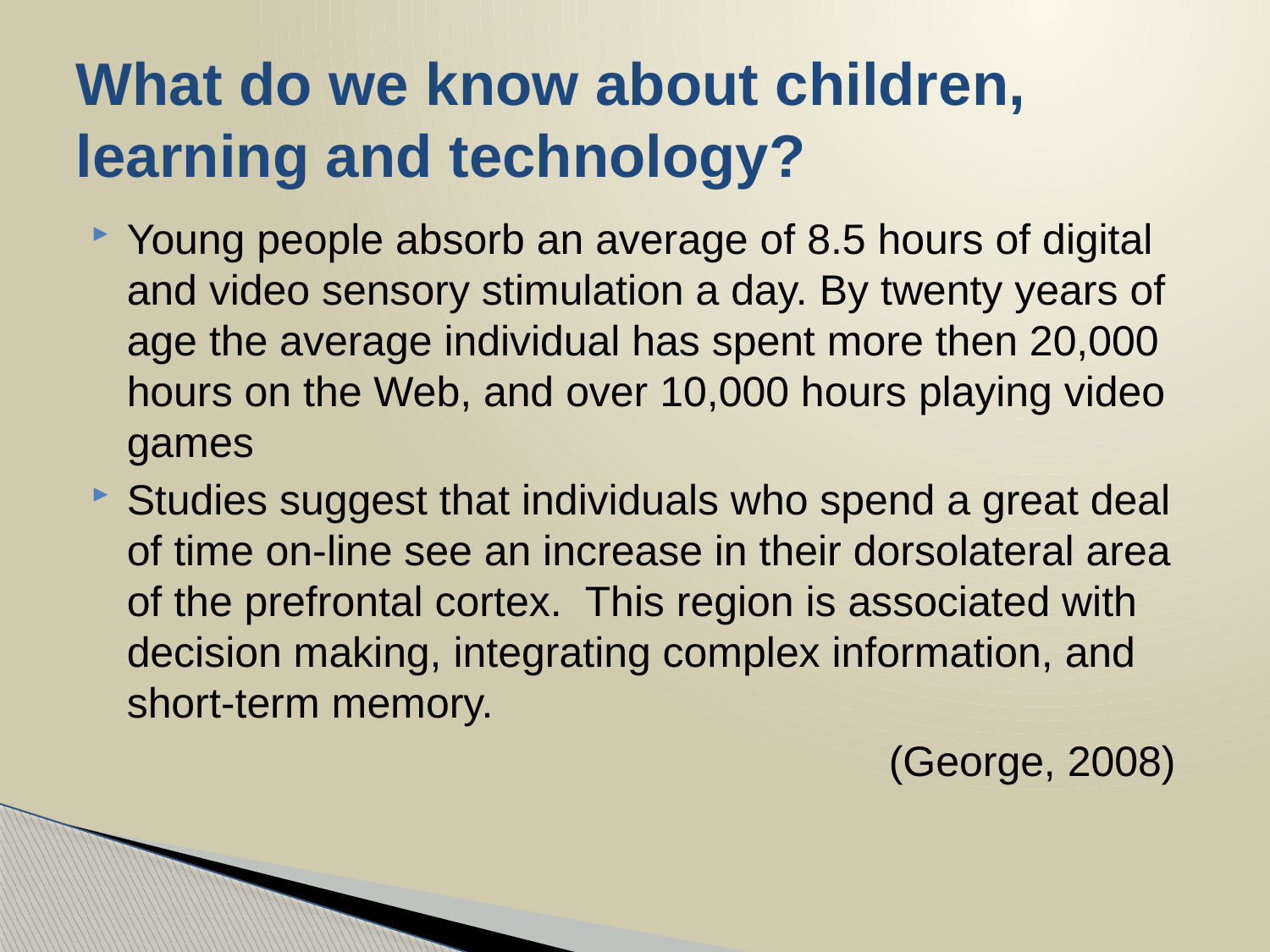

# What do we know about children, learning and technology?
Young people absorb an average of 8.5 hours of digital and video sensory stimulation a day. By twenty years of age the average individual has spent more then 20,000 hours on the Web, and over 10,000 hours playing video games
Studies suggest that individuals who spend a great deal of time on-line see an increase in their dorsolateral area of the prefrontal cortex.  This region is associated with decision making, integrating complex information, and short-term memory.
							(George, 2008)